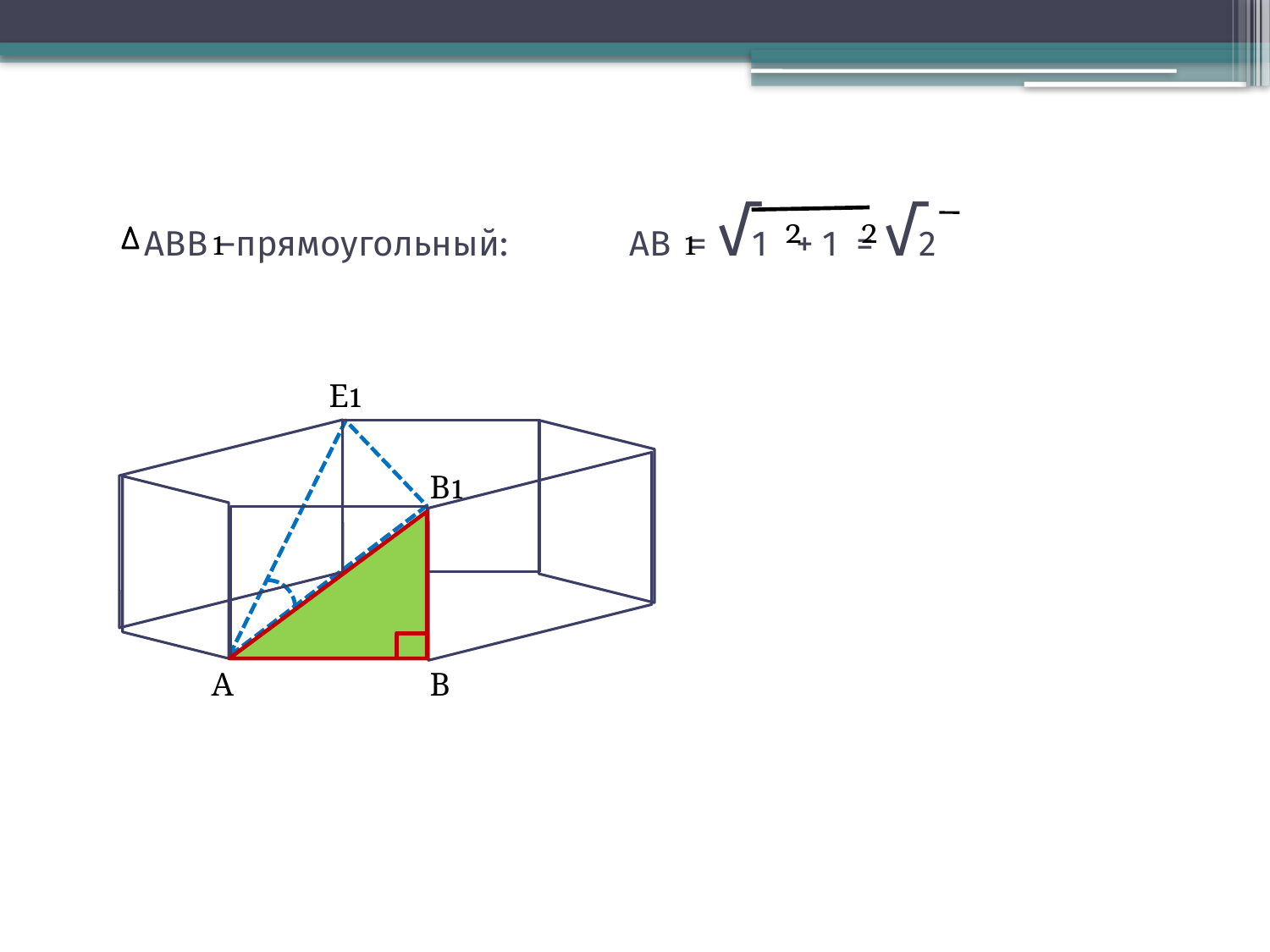

# АВВ –прямоугольный:             АВ  = √1   + 1  = √2
2
2
1
1

Е1

В1

А
В